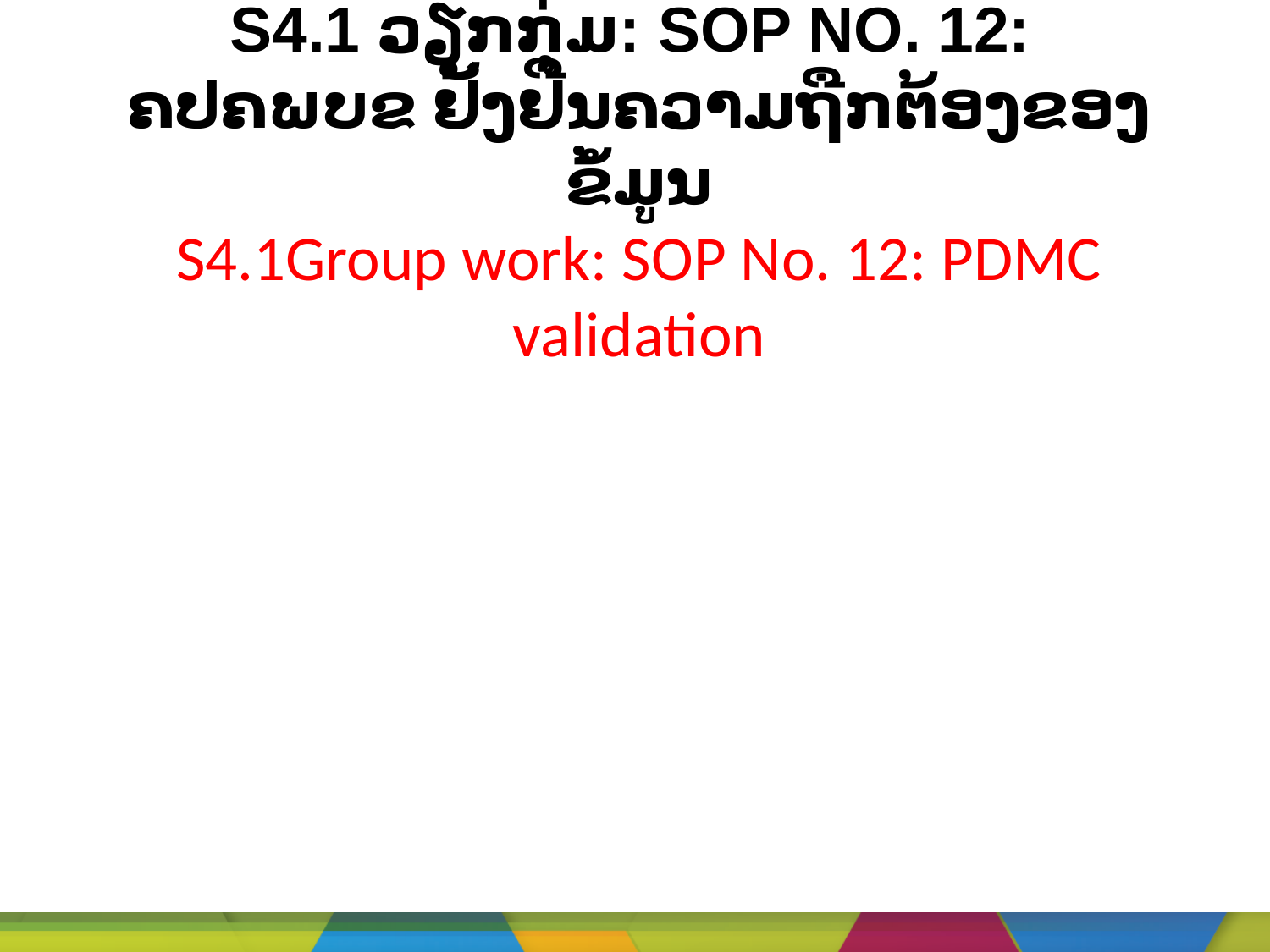

# S4.1 ວຽກກຸ່ມ: SOP NO. 12: ຄປຄພບຂ ຢັ້ງຢືນຄວາມຖືກຕ້ອງຂອງຂໍ້ມູນ S4.1Group work: SOP No. 12: PDMC validation